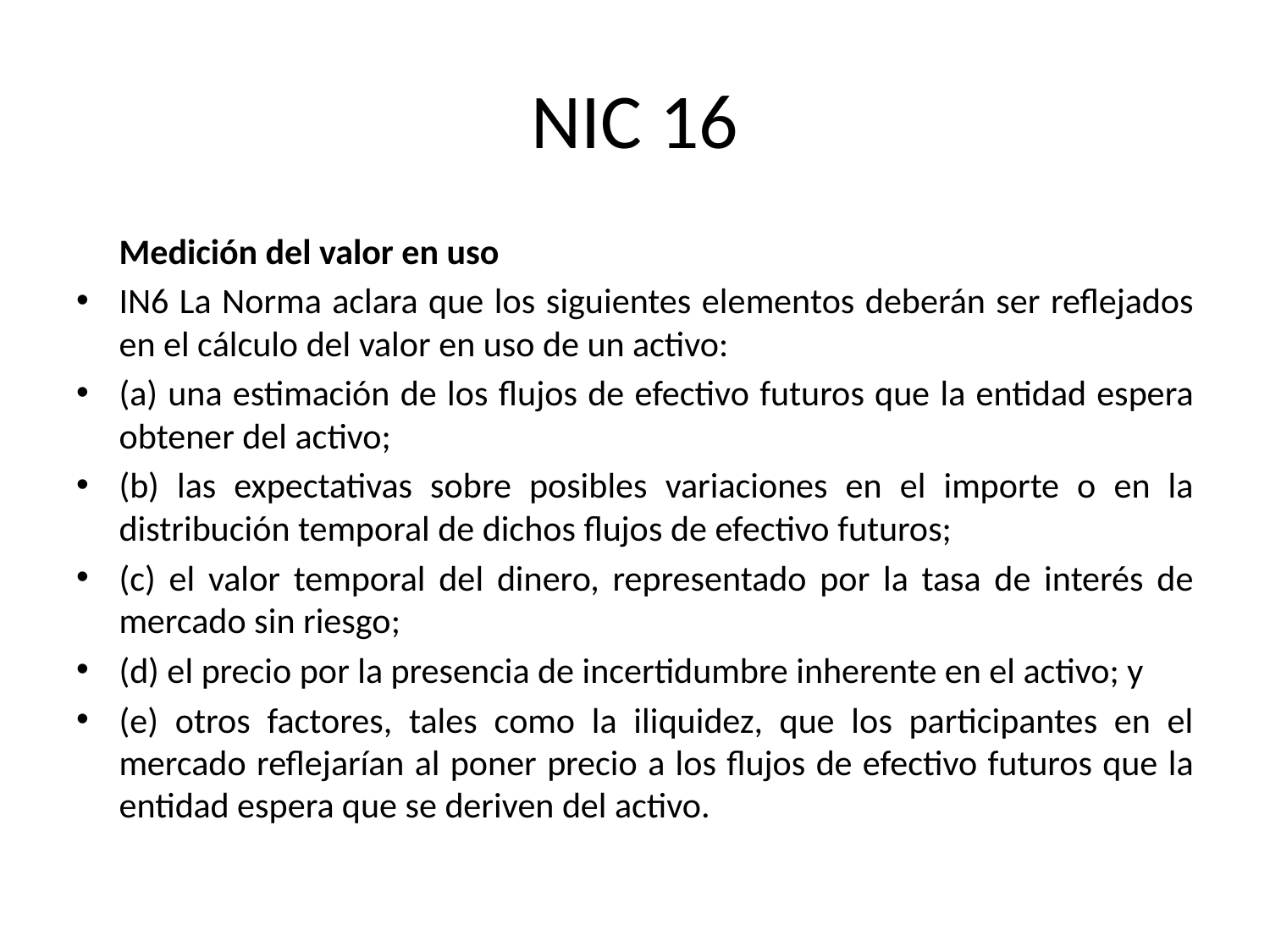

# NIC 16
	Medición del valor en uso
IN6 La Norma aclara que los siguientes elementos deberán ser reflejados en el cálculo del valor en uso de un activo:
(a) una estimación de los flujos de efectivo futuros que la entidad espera obtener del activo;
(b) las expectativas sobre posibles variaciones en el importe o en la distribución temporal de dichos flujos de efectivo futuros;
(c) el valor temporal del dinero, representado por la tasa de interés de mercado sin riesgo;
(d) el precio por la presencia de incertidumbre inherente en el activo; y
(e) otros factores, tales como la iliquidez, que los participantes en el mercado reflejarían al poner precio a los flujos de efectivo futuros que la entidad espera que se deriven del activo.